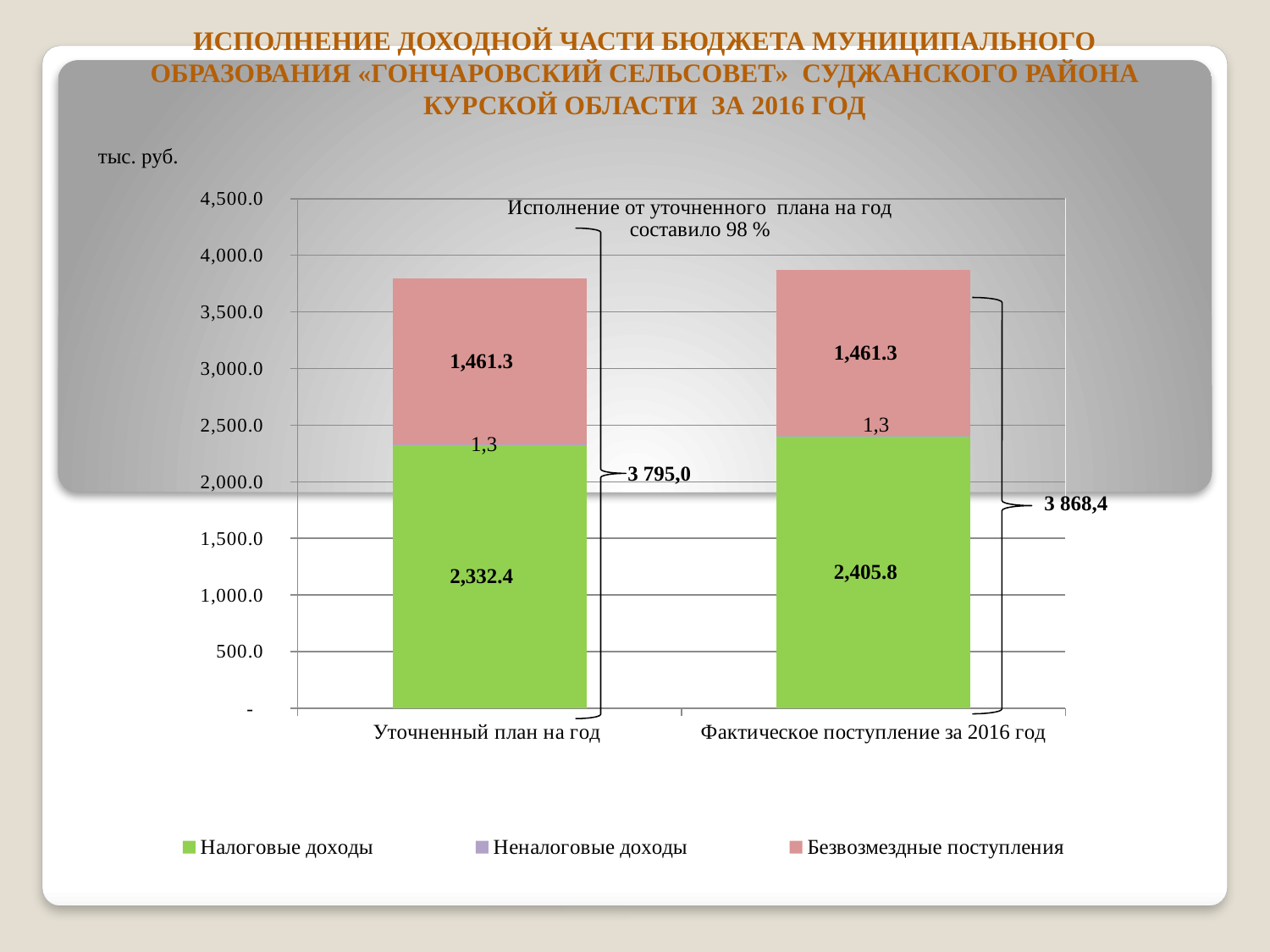

# Исполнение доходной части бюджета муниципального образования «Гончаровский сельсовет»  суджанского района курской области  за 2016 год
тыс. руб.

### Chart

| Category | Налоговые доходы | Неналоговые доходы | Безвозмездные поступления |
|---|---|---|---|
| Уточненный план на год  | 2332.4 | 1.3 | 1461.3 |
| Фактическое поступление за 2016 год | 2405.8 | 1.3 | 1461.3 |